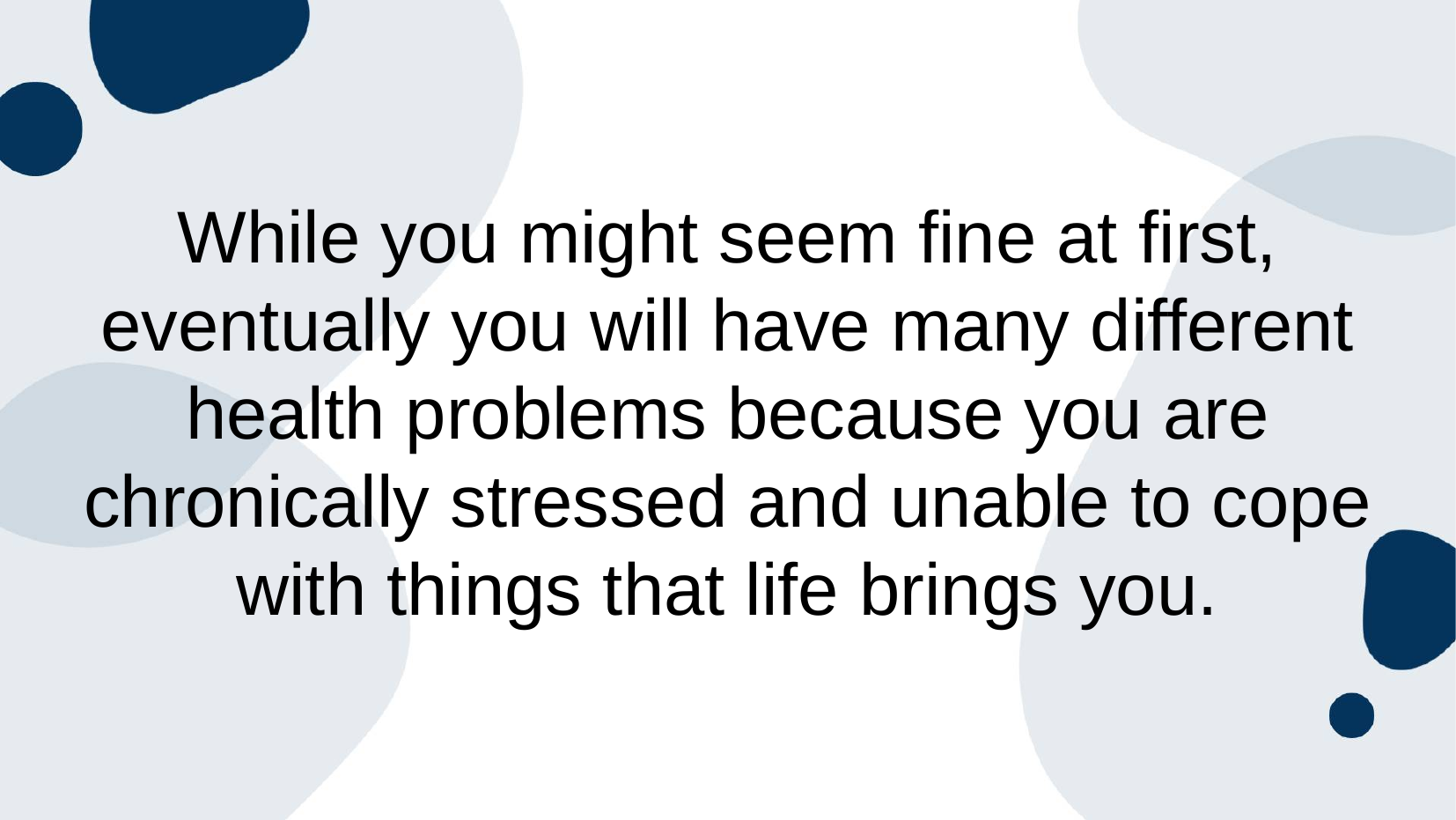

While you might seem fine at first, eventually you will have many different health problems because you are chronically stressed and unable to cope with things that life brings you.